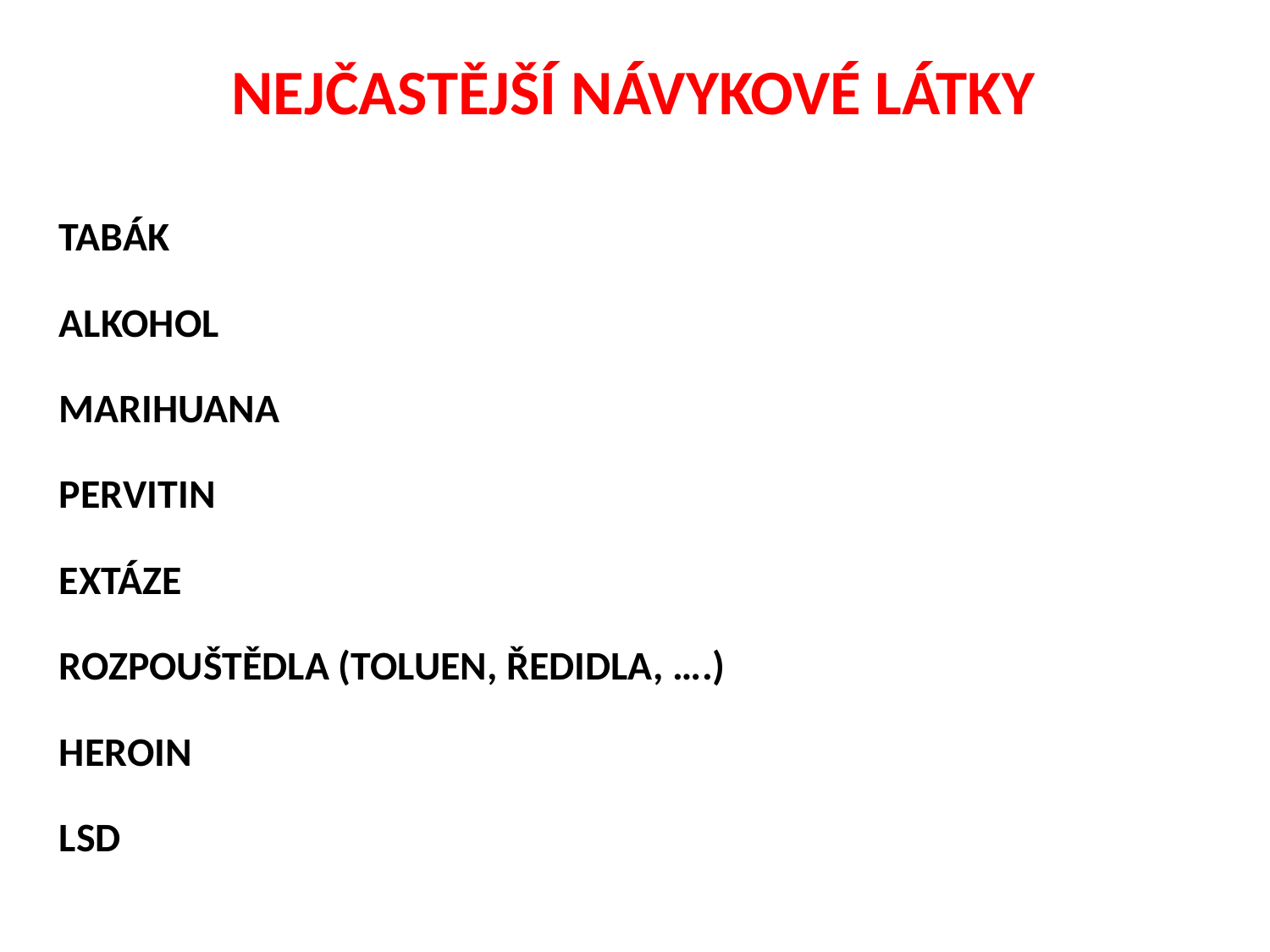

NEJČASTĚJŠÍ NÁVYKOVÉ LÁTKY
TABÁK
ALKOHOL
MARIHUANA
PERVITIN
EXTÁZE
ROZPOUŠTĚDLA (TOLUEN, ŘEDIDLA, ….)
HEROIN
LSD